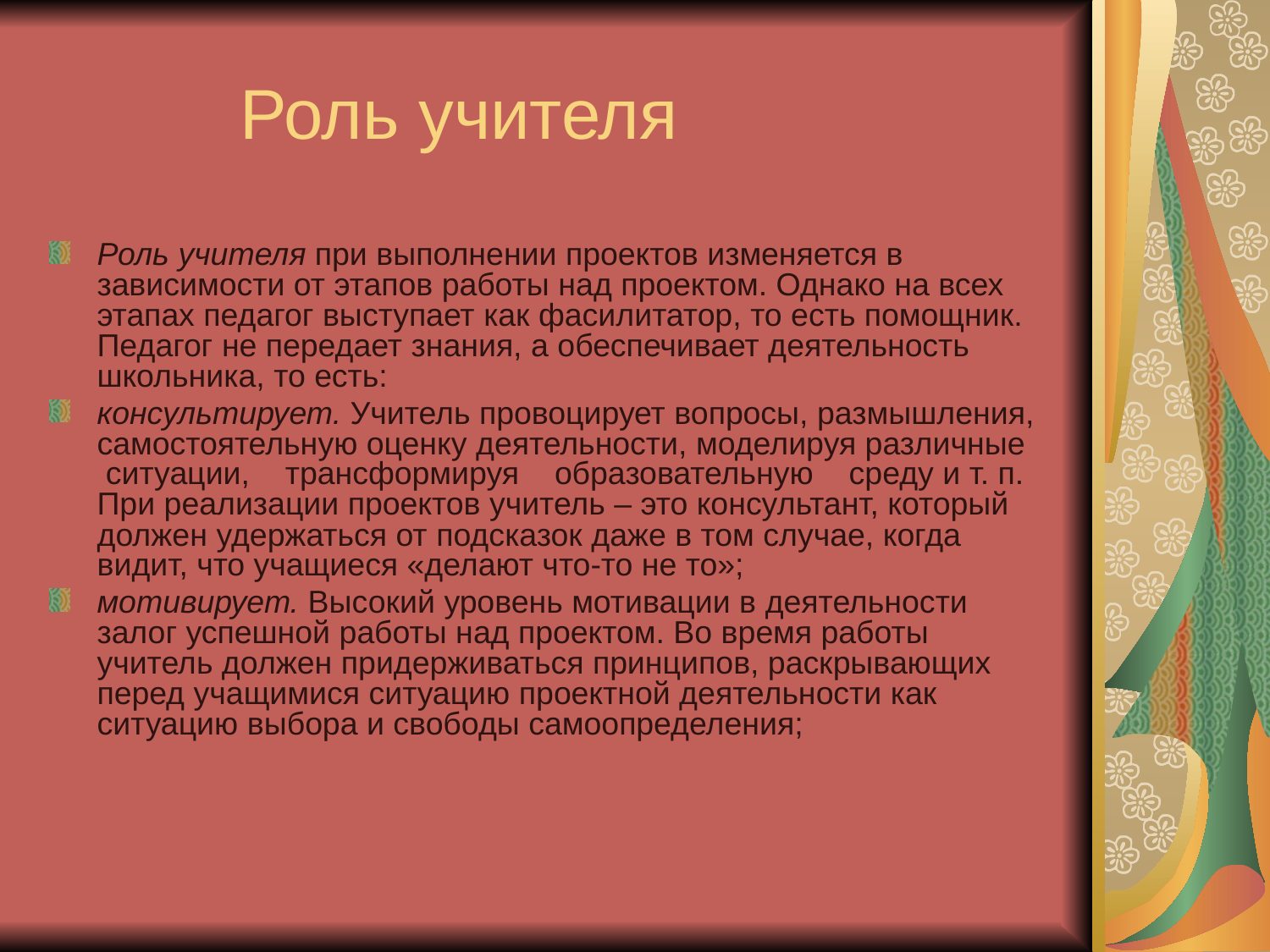

# Роль учителя

Роль учителя при выполнении проектов изменяется в зависимости от этапов работы над проектом. Однако на всех этапах педагог выступает как фасилитатор, то есть помощник. Педагог не передает знания, а обеспечивает деятельность школьника, то есть:
консультирует. Учитель провоцирует вопросы, размышления, самостоятельную оценку деятельности, моделируя различные    ситуации,    трансформируя    образовательную    среду и т. п. При реализации проектов учитель – это консультант, который должен удержаться от подсказок даже в том случае, когда видит, что учащиеся «делают что-то не то»;
мотивирует. Высокий уровень мотивации в деятельности залог успешной работы над проектом. Во время работы учитель должен придерживаться принципов, раскрывающих перед учащимися ситуацию проектной деятельности как ситуацию выбора и свободы самоопределения;